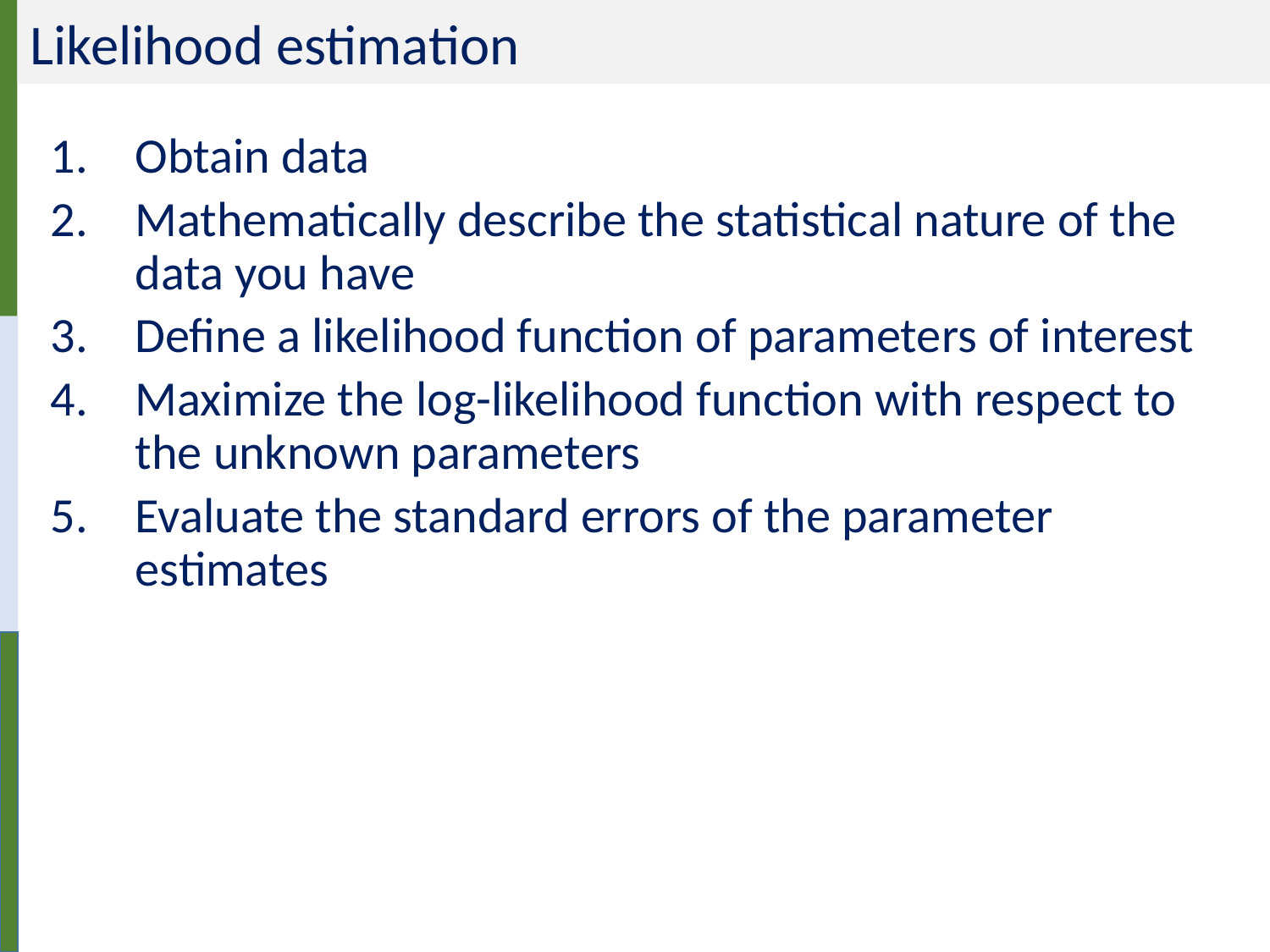

# Likelihood estimation
Obtain data
Mathematically describe the statistical nature of the data you have
Define a likelihood function of parameters of interest
Maximize the log-likelihood function with respect to the unknown parameters
Evaluate the standard errors of the parameter estimates